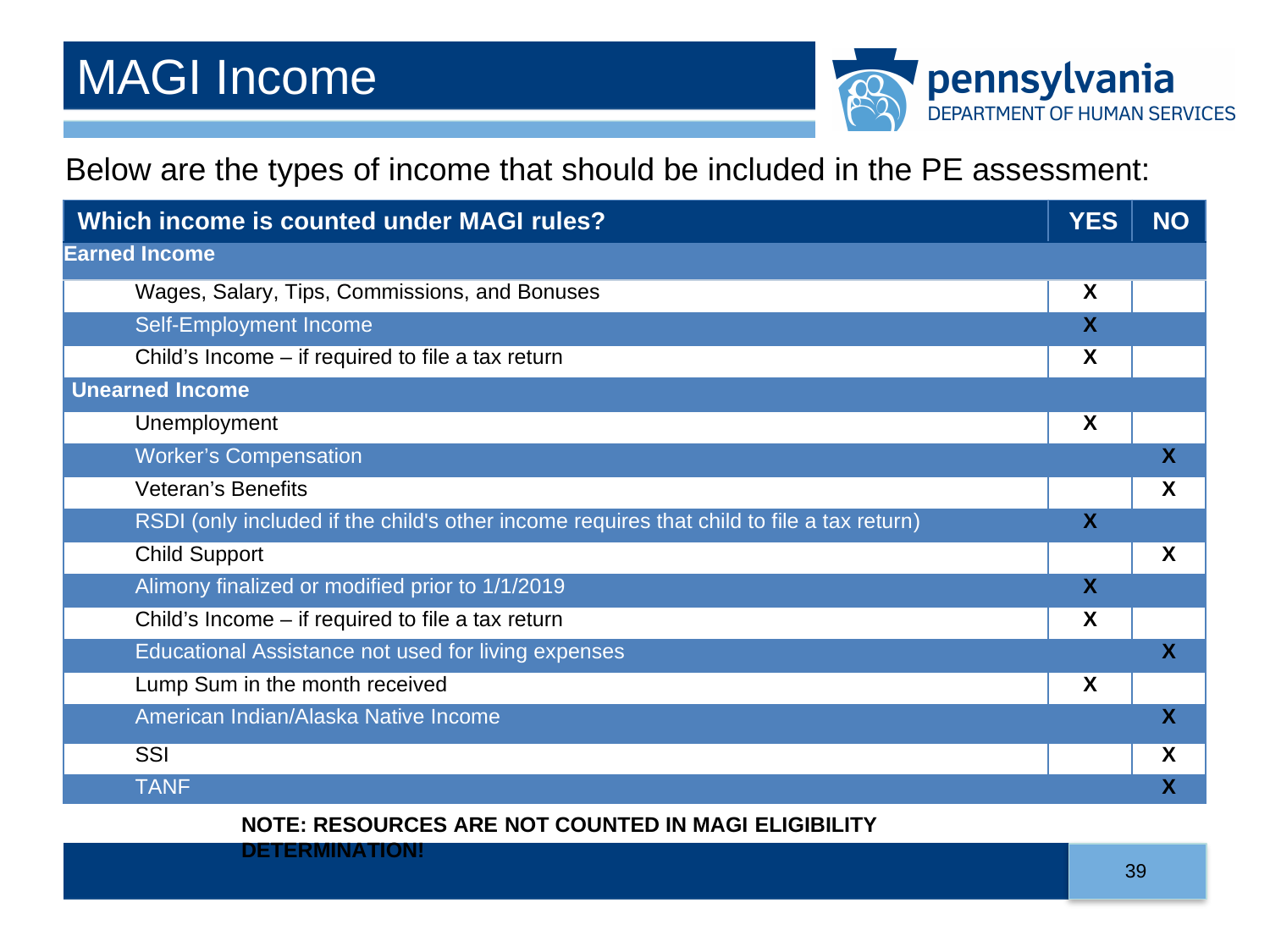

# MAGI Income
Below are the types of income that should be included in the PE assessment:
| Which income is counted under MAGI rules? | YES | NO |
| --- | --- | --- |
| Earned Income |  |  |
| Wages, Salary, Tips, Commissions, and Bonuses | X |  |
| Self-Employment Income | X |  |
| Child’s Income – if required to file a tax return | X |  |
| Unearned Income |  |  |
| Unemployment | X |  |
| Worker’s Compensation |  | X |
| Veteran’s Benefits |  | X |
| RSDI (only included if the child's other income requires that child to file a tax return) | X |  |
| Child Support |  | X |
| Alimony finalized or modified prior to 1/1/2019 | X |  |
| Child’s Income – if required to file a tax return | X |  |
| Educational Assistance not used for living expenses |  | X |
| Lump Sum in the month received | X |  |
| American Indian/Alaska Native Income |  | X |
| SSI |  | X |
| TANF |  | X |
NOTE: RESOURCES ARE NOT COUNTED IN MAGI ELIGIBILITY DETERMINATION!
39